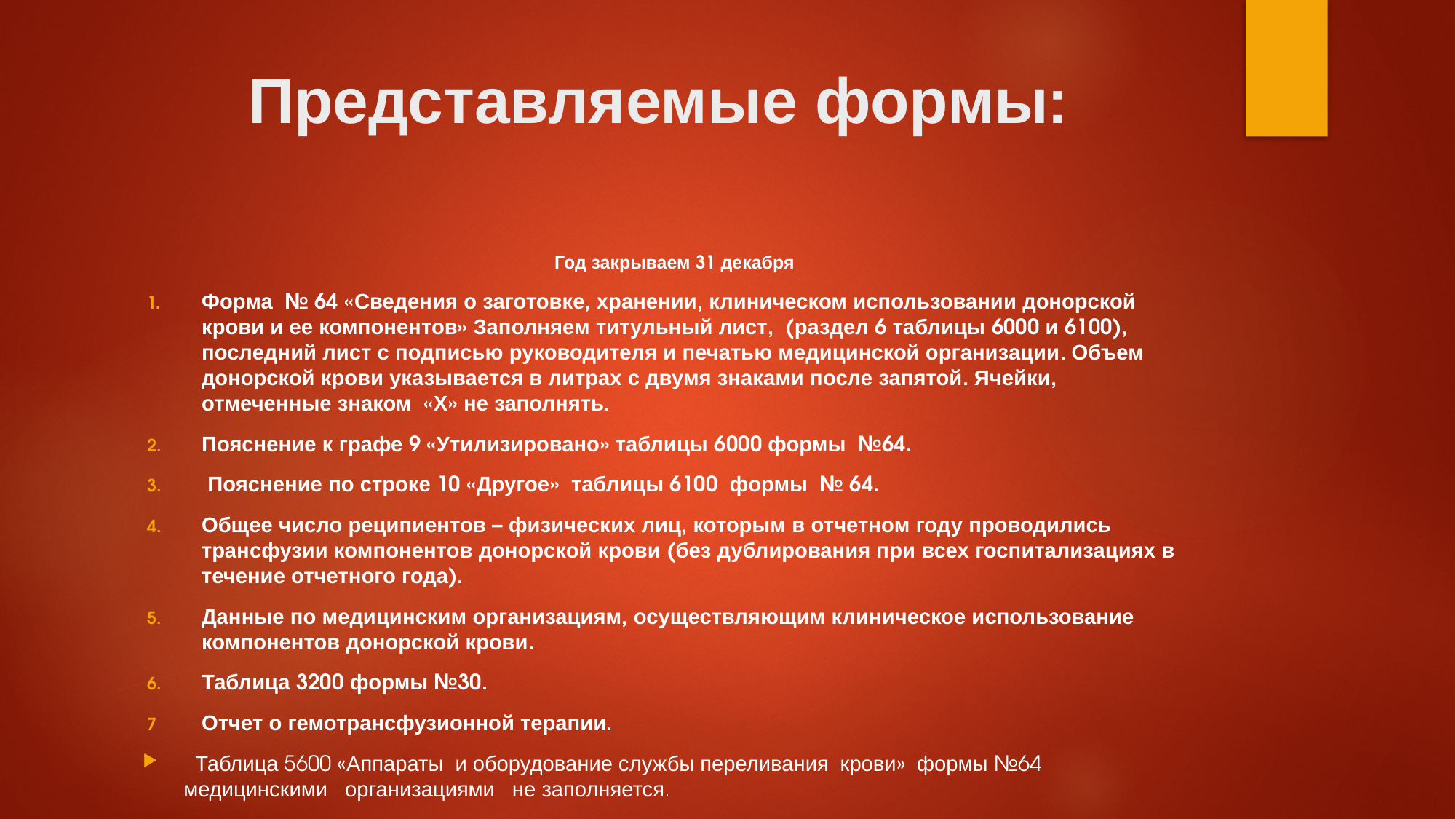

# Представляемые формы:
                                                                                Год закрываем 31 декабря
Форма  № 64 «Сведения о заготовке, хранении, клиническом использовании донорской крови и ее компонентов» Заполняем титульный лист,  (раздел 6 таблицы 6000 и 6100), последний лист с подписью руководителя и печатью медицинской организации. Объем донорской крови указывается в литрах с двумя знаками после запятой. Ячейки, отмеченные знаком  «Х» не заполнять.
Пояснение к графе 9 «Утилизировано» таблицы 6000 формы  №64.
 Пояснение по строке 10 «Другое»  таблицы 6100  формы  № 64.
Общее число реципиентов – физических лиц, которым в отчетном году проводились трансфузии компонентов донорской крови (без дублирования при всех госпитализациях в течение отчетного года).
Данные по медицинским организациям, осуществляющим клиническое использование компонентов донорской крови.
Таблица 3200 формы №30.
Отчет о гемотрансфузионной терапии.
  Таблица 5600 «Аппараты  и оборудование службы переливания  крови»  формы №64  медицинскими   организациями   не заполняется.